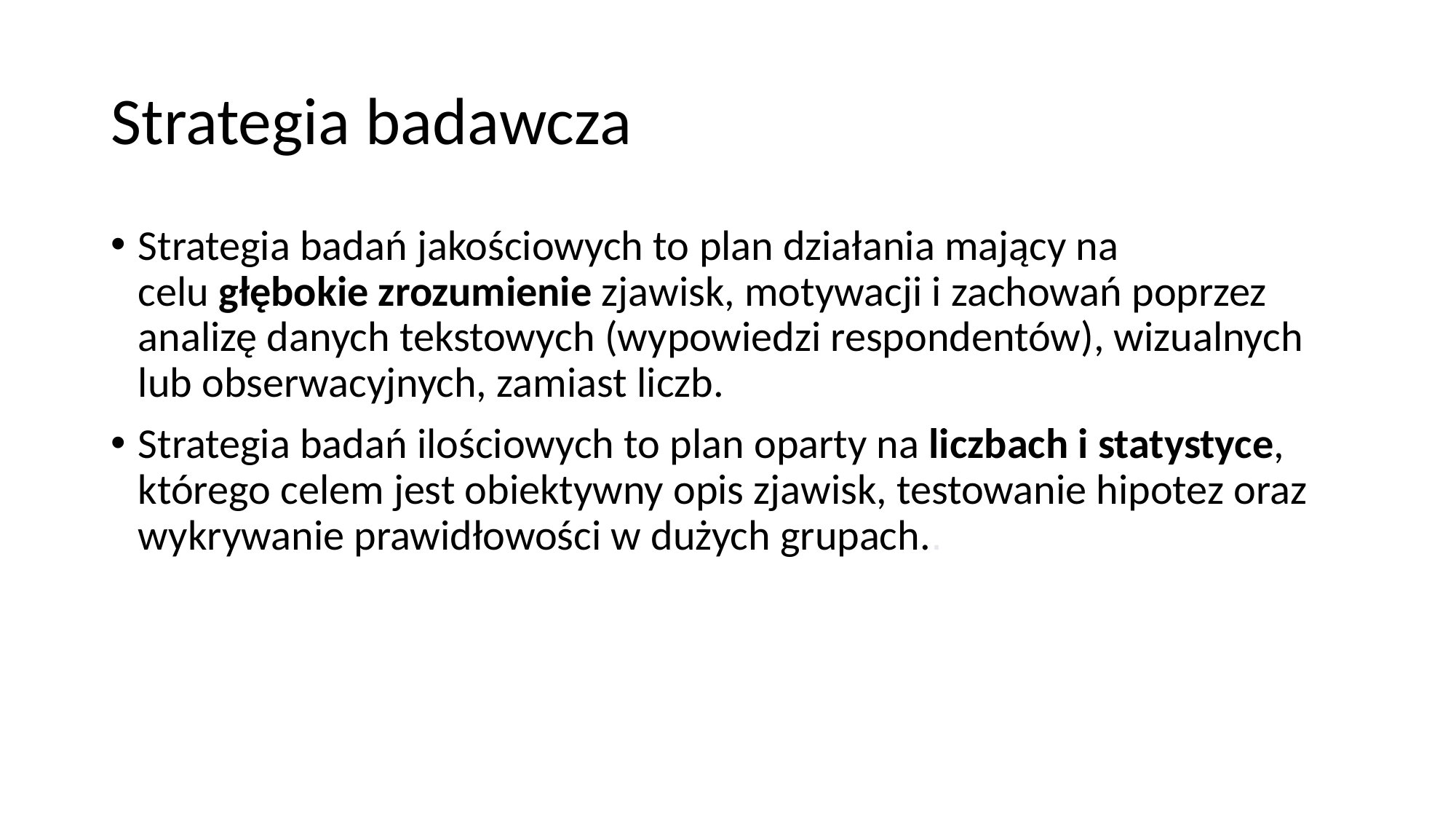

# Strategia badawcza
Strategia badań jakościowych to plan działania mający na celu głębokie zrozumienie zjawisk, motywacji i zachowań poprzez analizę danych tekstowych (wypowiedzi respondentów), wizualnych lub obserwacyjnych, zamiast liczb.
Strategia badań ilościowych to plan oparty na liczbach i statystyce, którego celem jest obiektywny opis zjawisk, testowanie hipotez oraz wykrywanie prawidłowości w dużych grupach..